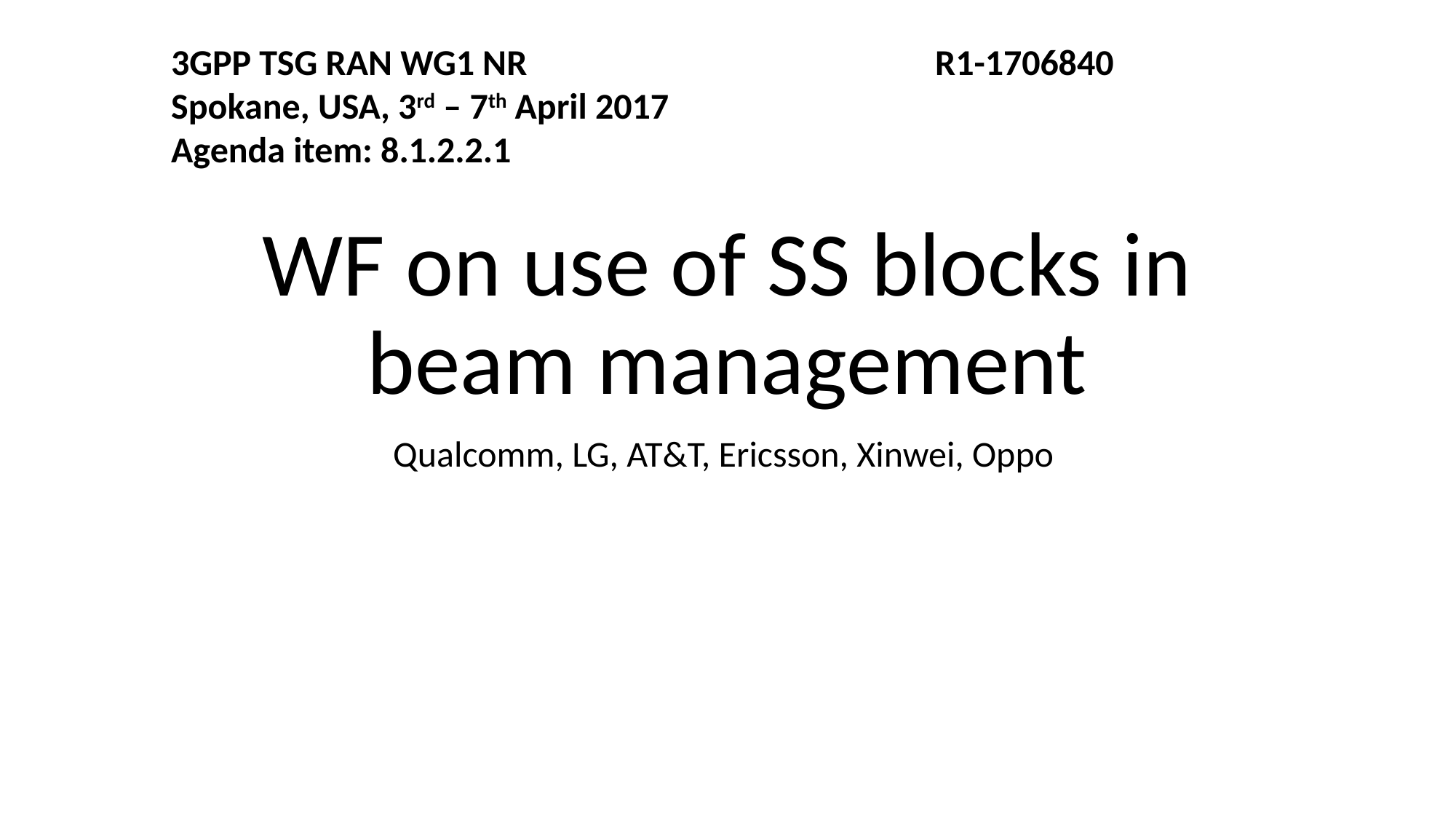

3GPP TSG RAN WG1 NR 				R1-1706840
Spokane, USA, 3rd – 7th April 2017
Agenda item: 8.1.2.2.1
# WF on use of SS blocks in beam management
Qualcomm, LG, AT&T, Ericsson, Xinwei, Oppo